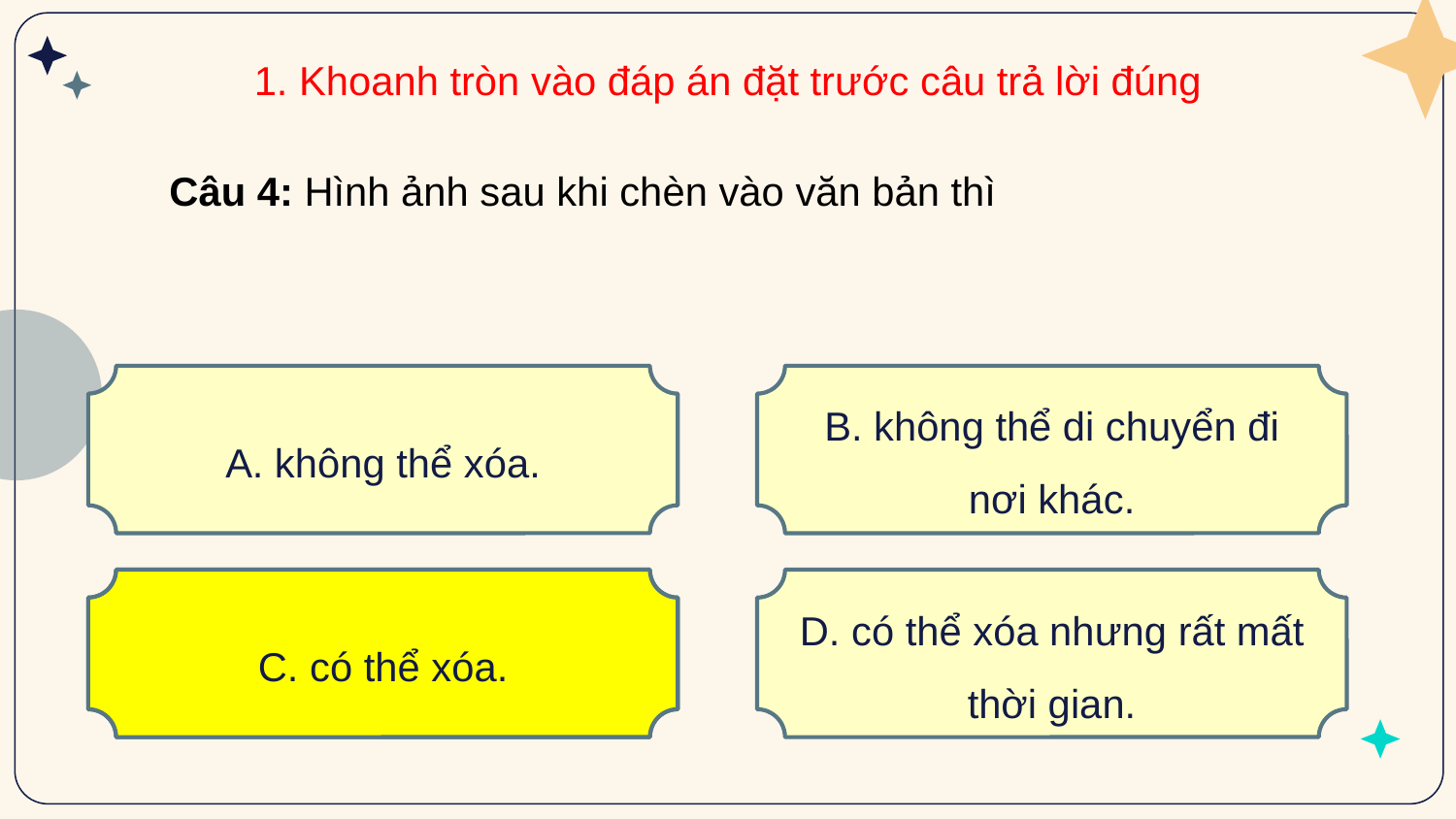

1. Khoanh tròn vào đáp án đặt trước câu trả lời đúng
Câu 4: Hình ảnh sau khi chèn vào văn bản thì
A. không thể xóa.
B. không thể di chuyển đi nơi khác.
C. có thể xóa.
C. có thể xóa.
D. có thể xóa nhưng rất mất thời gian.